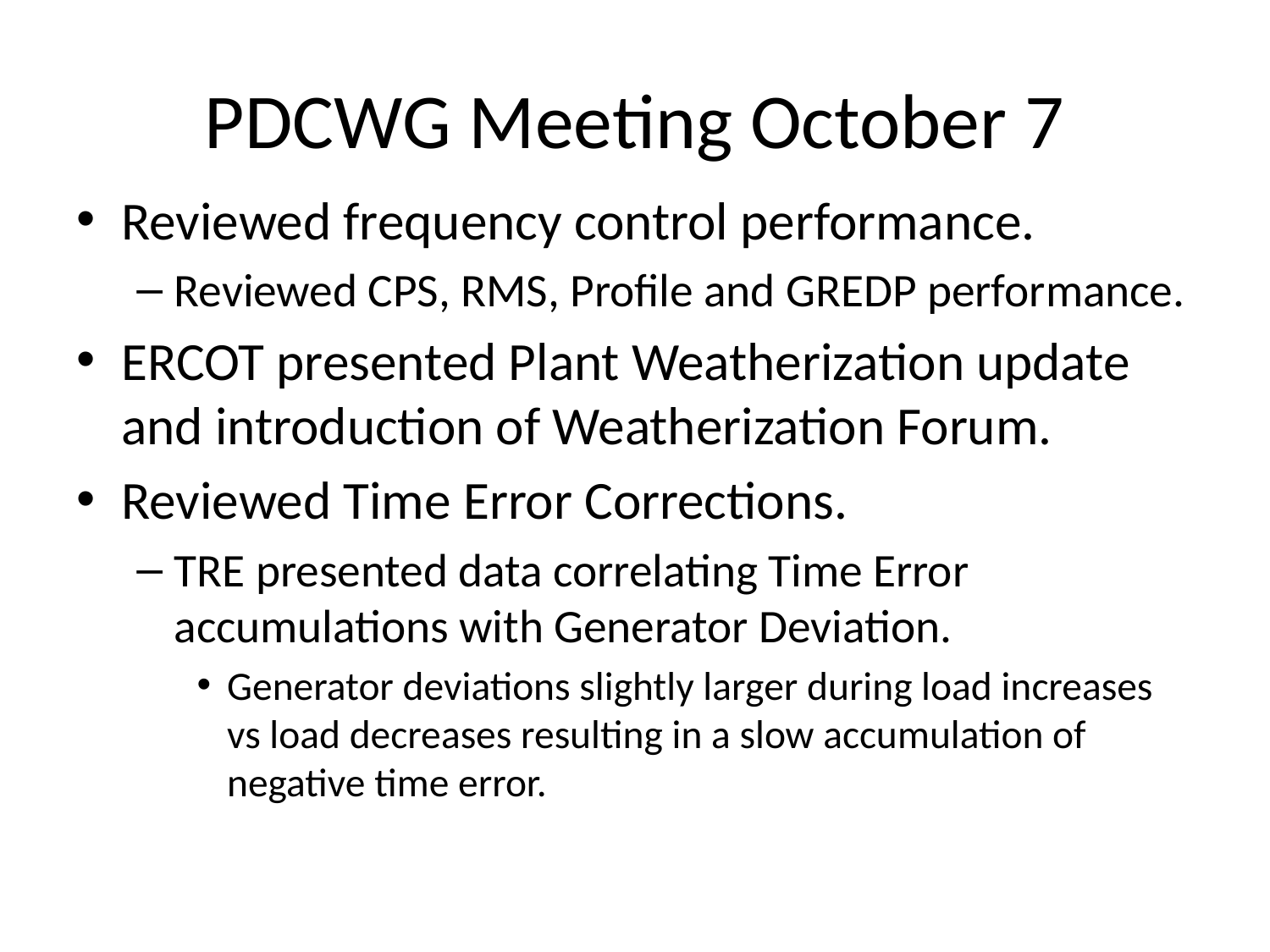

# PDCWG Meeting October 7
Reviewed frequency control performance.
Reviewed CPS, RMS, Profile and GREDP performance.
ERCOT presented Plant Weatherization update and introduction of Weatherization Forum.
Reviewed Time Error Corrections.
TRE presented data correlating Time Error accumulations with Generator Deviation.
Generator deviations slightly larger during load increases vs load decreases resulting in a slow accumulation of negative time error.